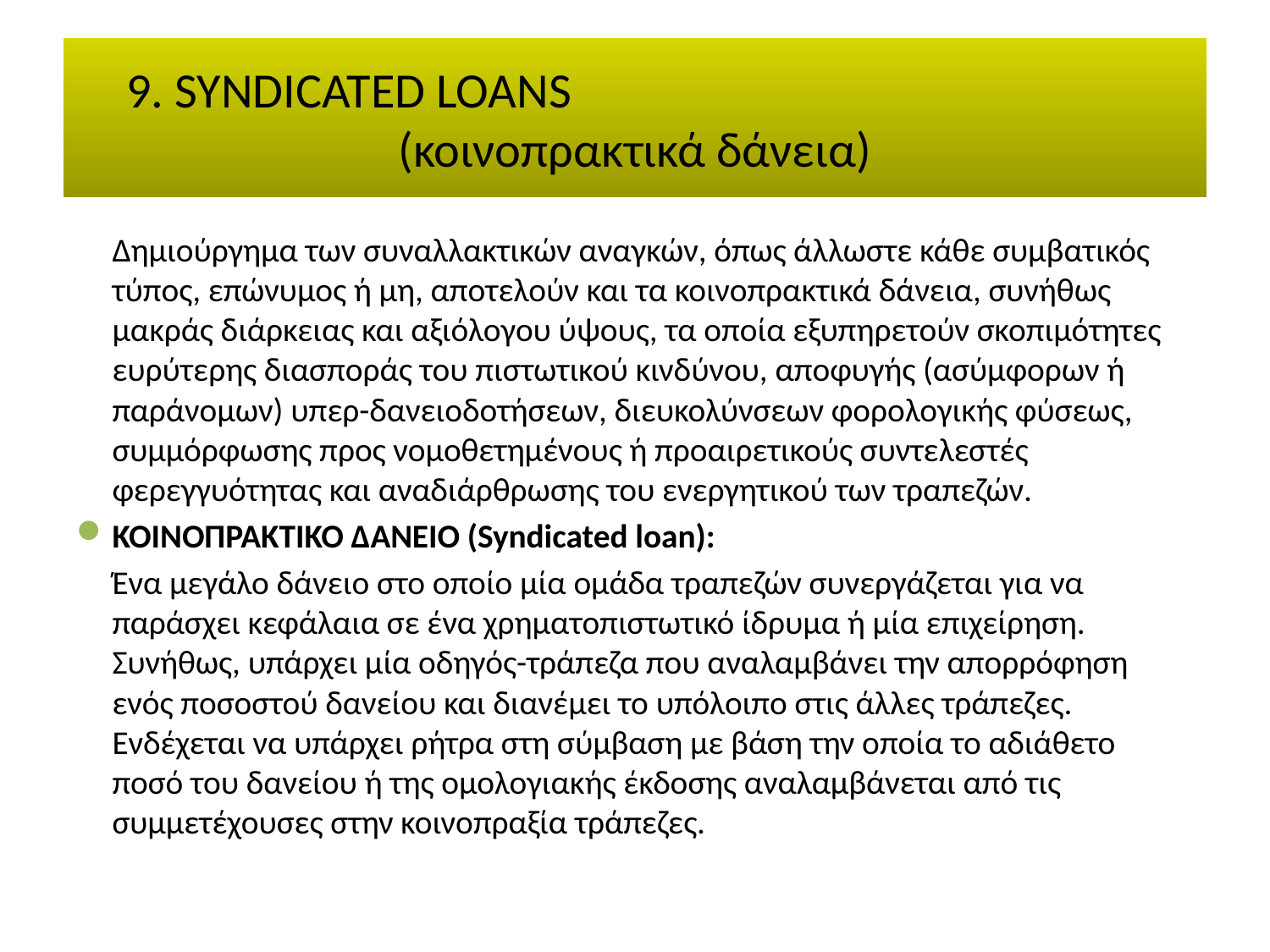

# 9. SYNDICATED LOANS                                                    (κοινοπρακτικά δάνεια)
	Δημιούργημα των συναλλακτικών αναγκών, όπως άλλωστε κάθε συμβατικός τύπος, επώνυμος ή μη, αποτελούν και τα κοινοπρακτικά δάνεια, συνήθως μακράς διάρκειας και αξιόλογου ύψους, τα οποία εξυπηρετούν σκοπιμότητες ευρύτερης διασποράς του πιστωτικού κινδύνου, αποφυγής (ασύμφορων ή παράνομων) υπερ-δανειοδοτήσεων, διευκολύνσεων φορολογικής φύσεως, συμμόρφωσης προς νομοθετημένους ή προαιρετικούς συντελεστές φερεγγυότητας και αναδιάρθρωσης του ενεργητικού των τραπεζών.
ΚΟΙΝΟΠΡΑΚΤΙΚΟ ΔΑΝΕΙΟ (Syndicated loan):
	Ένα μεγάλο δάνειο στο οποίο μία ομάδα τραπεζών συνεργάζεται για να παράσχει κεφάλαια σε ένα χρηματοπιστωτικό ίδρυμα ή μία επιχείρηση. Συνήθως, υπάρχει μία οδηγός-τράπεζα που αναλαμβάνει την απορρόφηση ενός ποσοστού δανείου και διανέμει το υπόλοιπο στις άλλες τράπεζες. Ενδέχεται να υπάρχει ρήτρα στη σύμβαση με βάση την οποία το αδιάθετο ποσό του δανείου ή της ομολογιακής έκδοσης αναλαμβάνεται από τις συμμετέχουσες στην κοινοπραξία τράπεζες.